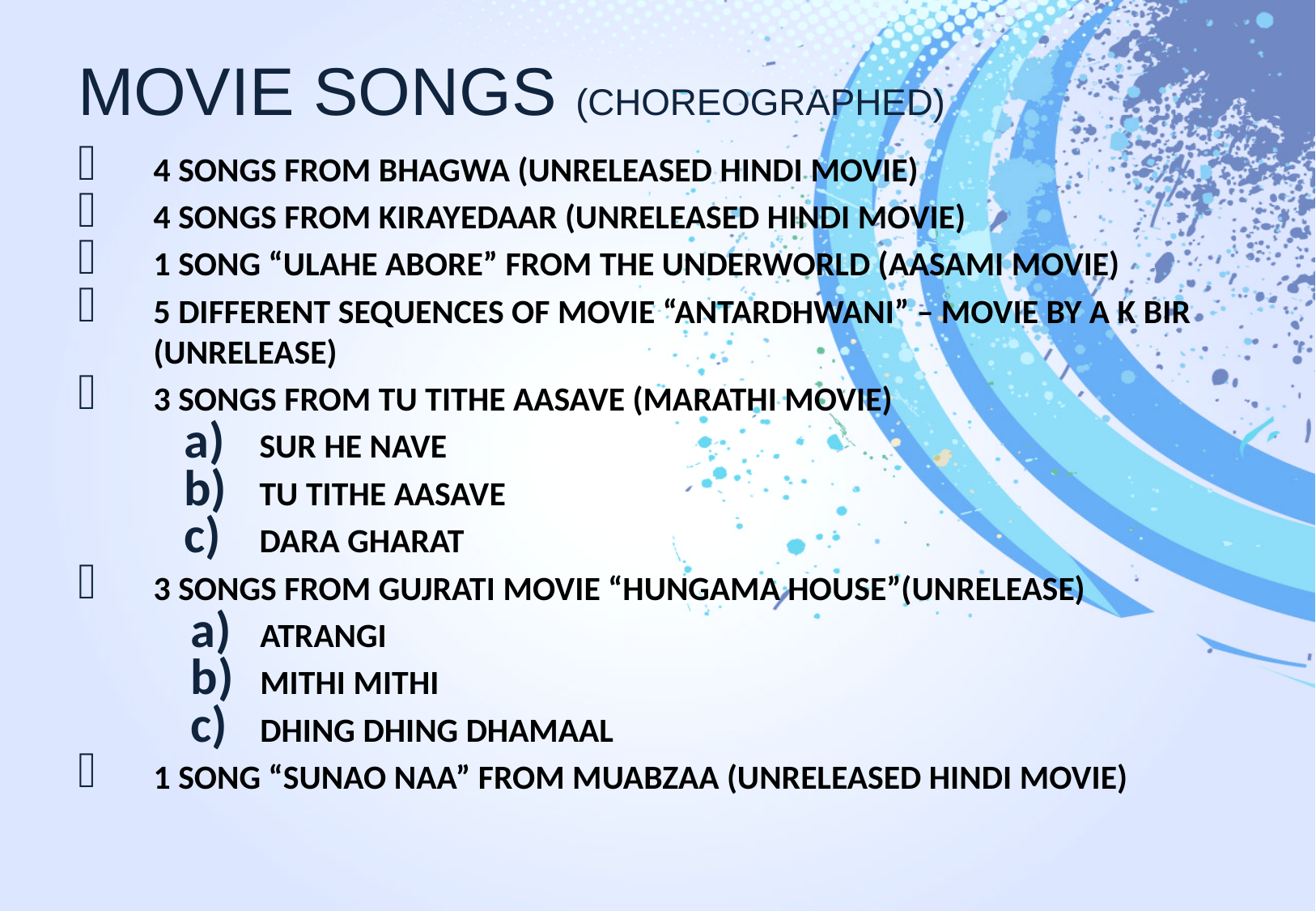

MOVIE SONGS (CHOREOGRAPHED)
4 SONGS FROM BHAGWA (UNRELEASED HINDI MOVIE)
4 SONGS FROM KIRAYEDAAR (UNRELEASED HINDI MOVIE)
1 SONG “ULAHE ABORE” FROM THE UNDERWORLD (AASAMI MOVIE)
5 DIFFERENT SEQUENCES OF MOVIE “ANTARDHWANI” – MOVIE BY A K BIR (UNRELEASE)
3 SONGS FROM TU TITHE AASAVE (MARATHI MOVIE)
SUR HE NAVE
TU TITHE AASAVE
DARA GHARAT
3 SONGS FROM GUJRATI MOVIE “HUNGAMA HOUSE”(UNRELEASE)
ATRANGI
MITHI MITHI
DHING DHING DHAMAAL
1 SONG “SUNAO NAA” FROM MUABZAA (UNRELEASED HINDI MOVIE)